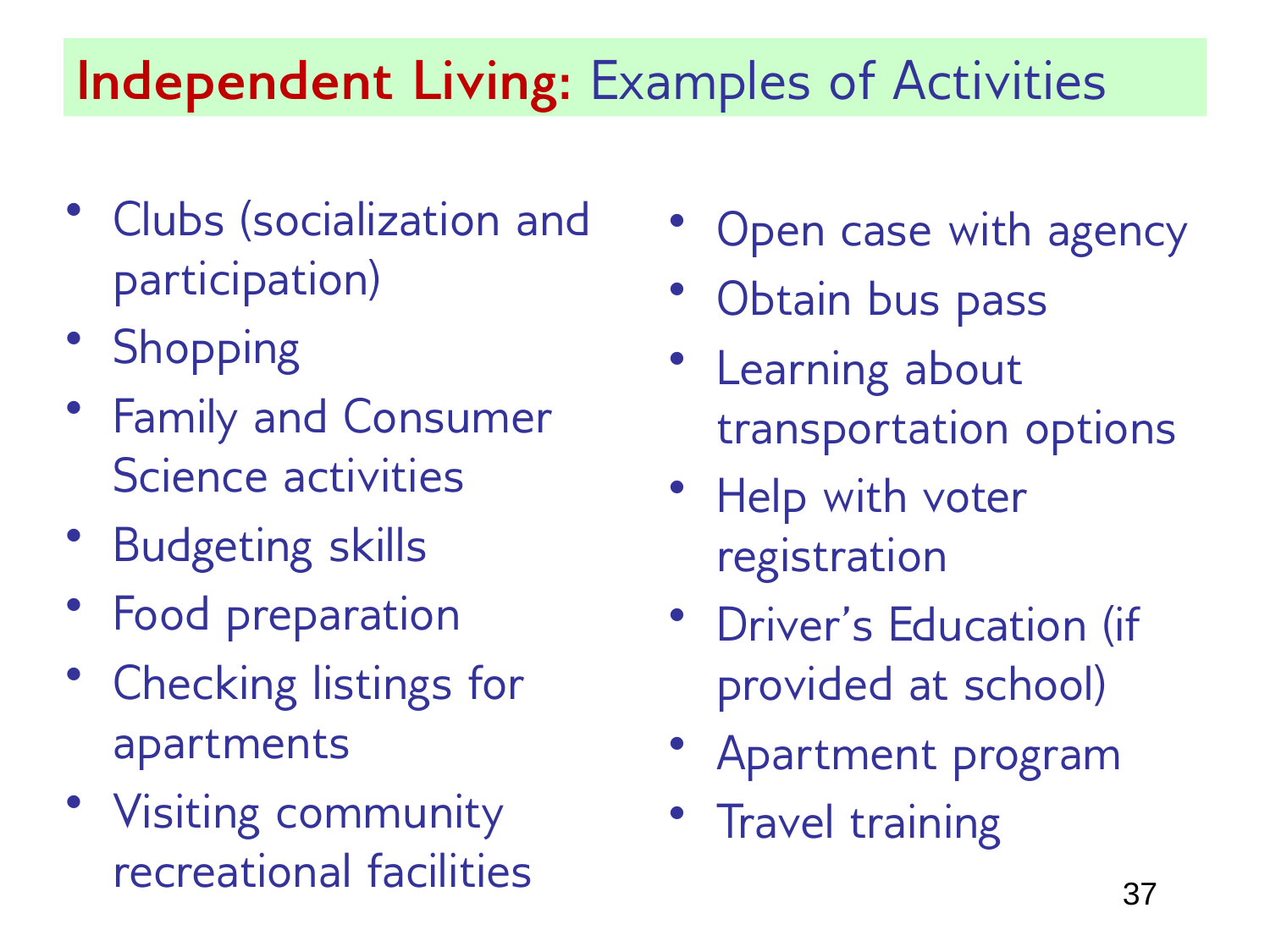

# Independent Living: Examples of Activities
Clubs (socialization and participation)
Shopping
Family and Consumer Science activities
Budgeting skills
Food preparation
Checking listings for apartments
Visiting community recreational facilities

Open case with agency
Obtain bus pass
Learning about transportation options
Help with voter registration
Driver’s Education (if provided at school)
Apartment program
Travel training
37